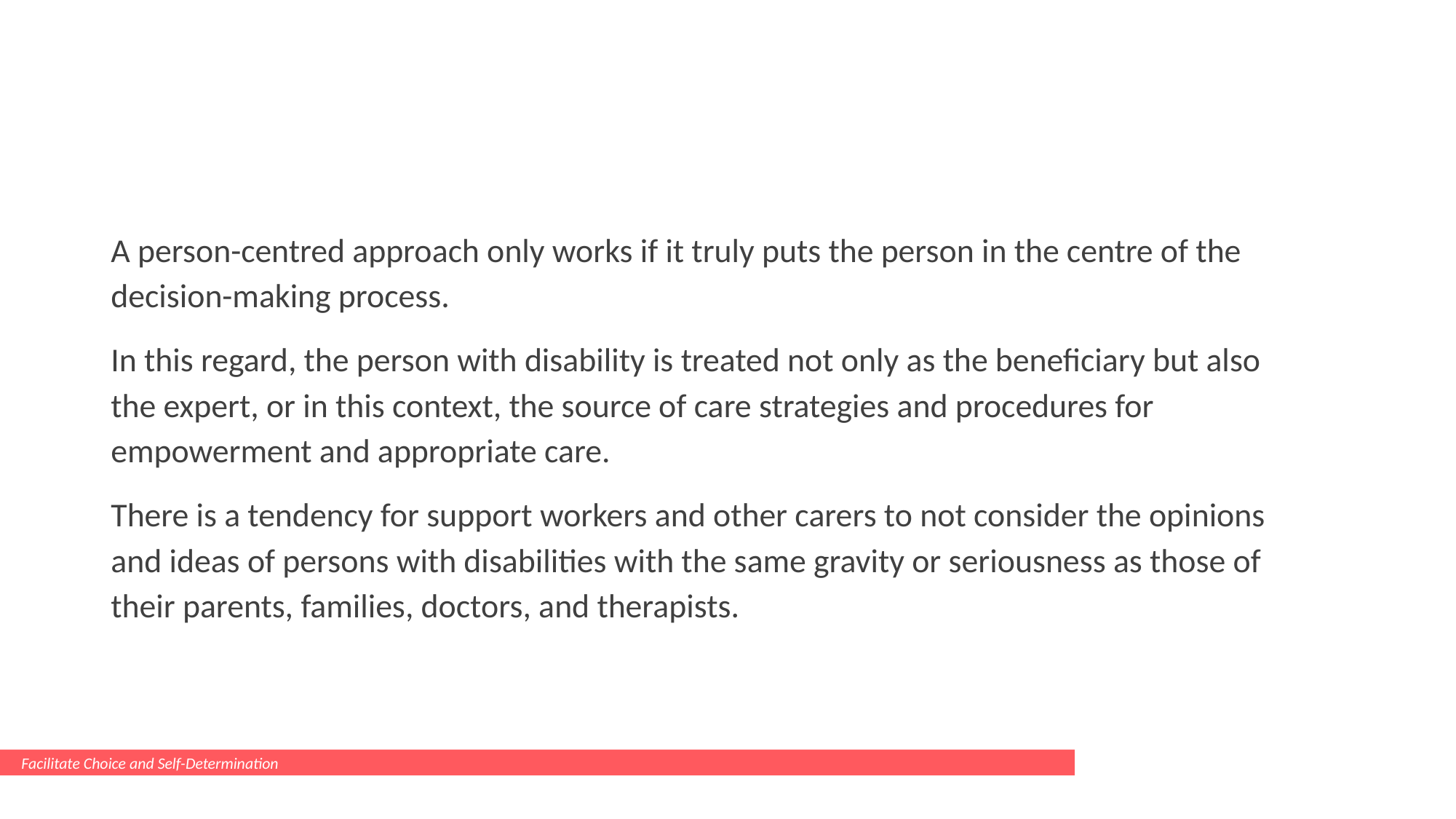

#
A person-centred approach only works if it truly puts the person in the centre of the decision-making process.
In this regard, the person with disability is treated not only as the beneficiary but also the expert, or in this context, the source of care strategies and procedures for empowerment and appropriate care.
There is a tendency for support workers and other carers to not consider the opinions and ideas of persons with disabilities with the same gravity or seriousness as those of their parents, families, doctors, and therapists.
Facilitate Choice and Self-Determination